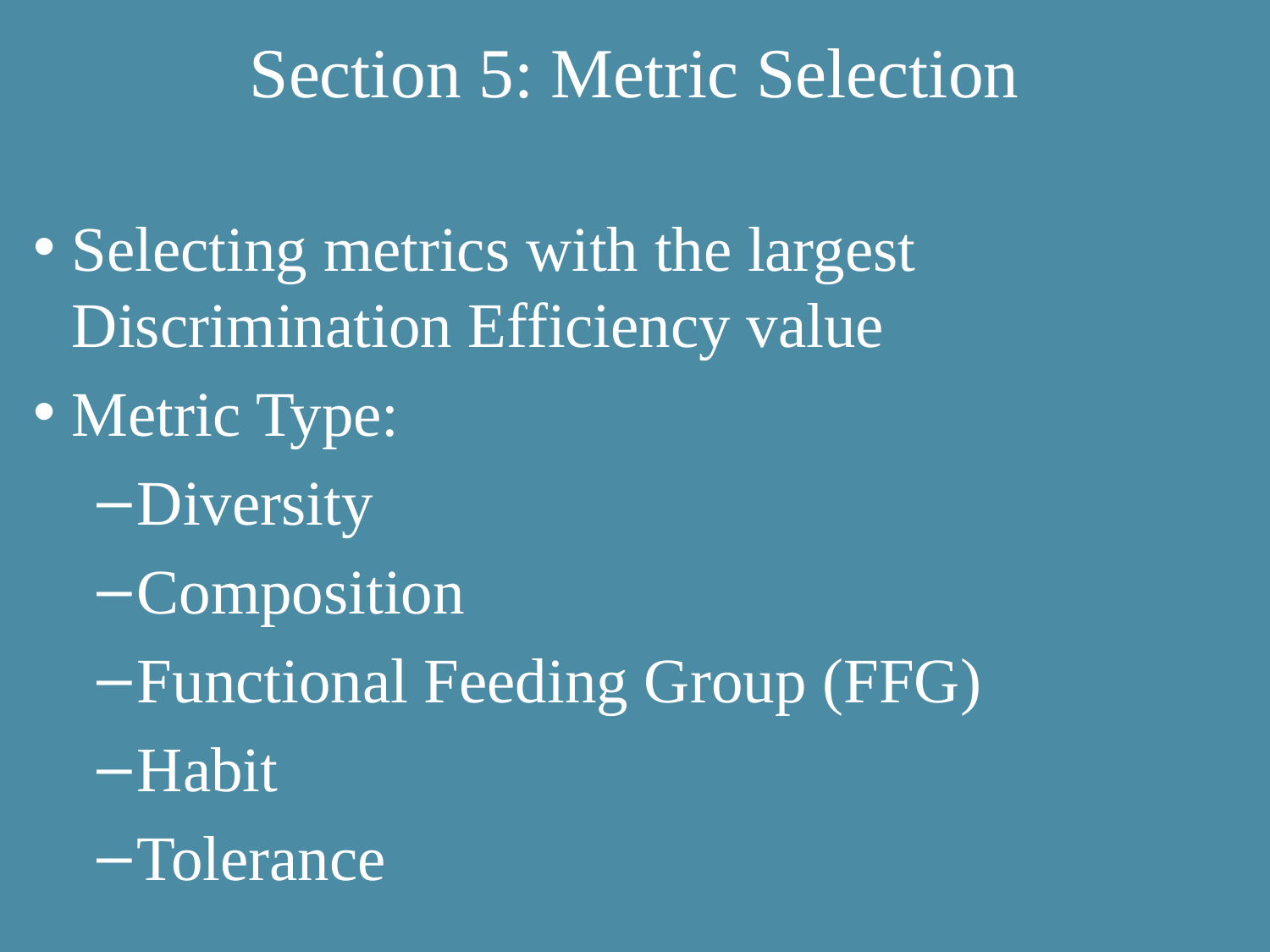

# Section 5: Metric Selection
Selecting metrics with the largest Discrimination Efficiency value
Metric Type:
Diversity
Composition
Functional Feeding Group (FFG)
Habit
Tolerance